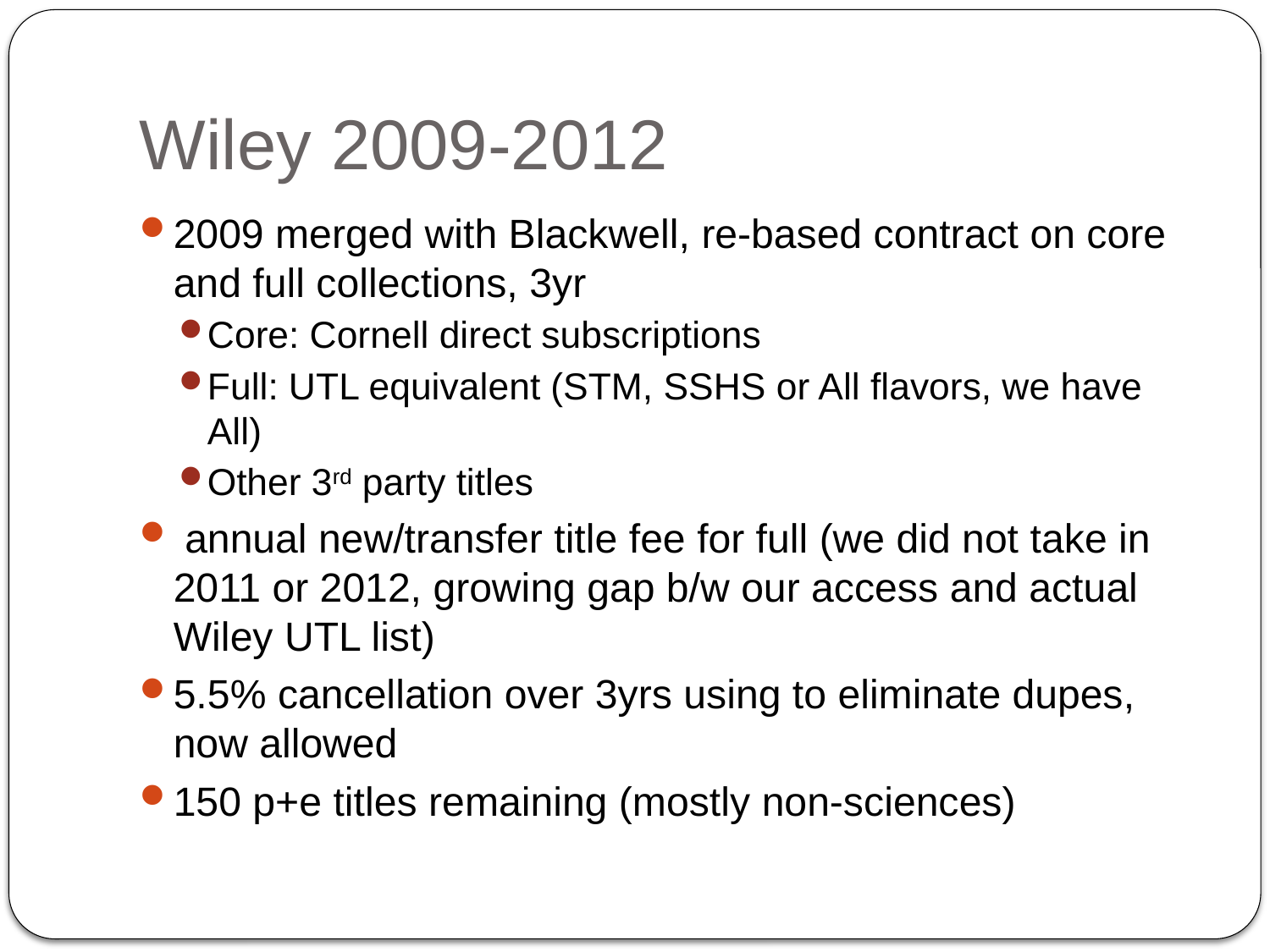

# Wiley 2009-2012
2009 merged with Blackwell, re-based contract on core and full collections, 3yr
Core: Cornell direct subscriptions
Full: UTL equivalent (STM, SSHS or All flavors, we have All)
Other 3rd party titles
 annual new/transfer title fee for full (we did not take in 2011 or 2012, growing gap b/w our access and actual Wiley UTL list)
5.5% cancellation over 3yrs using to eliminate dupes, now allowed
150 p+e titles remaining (mostly non-sciences)